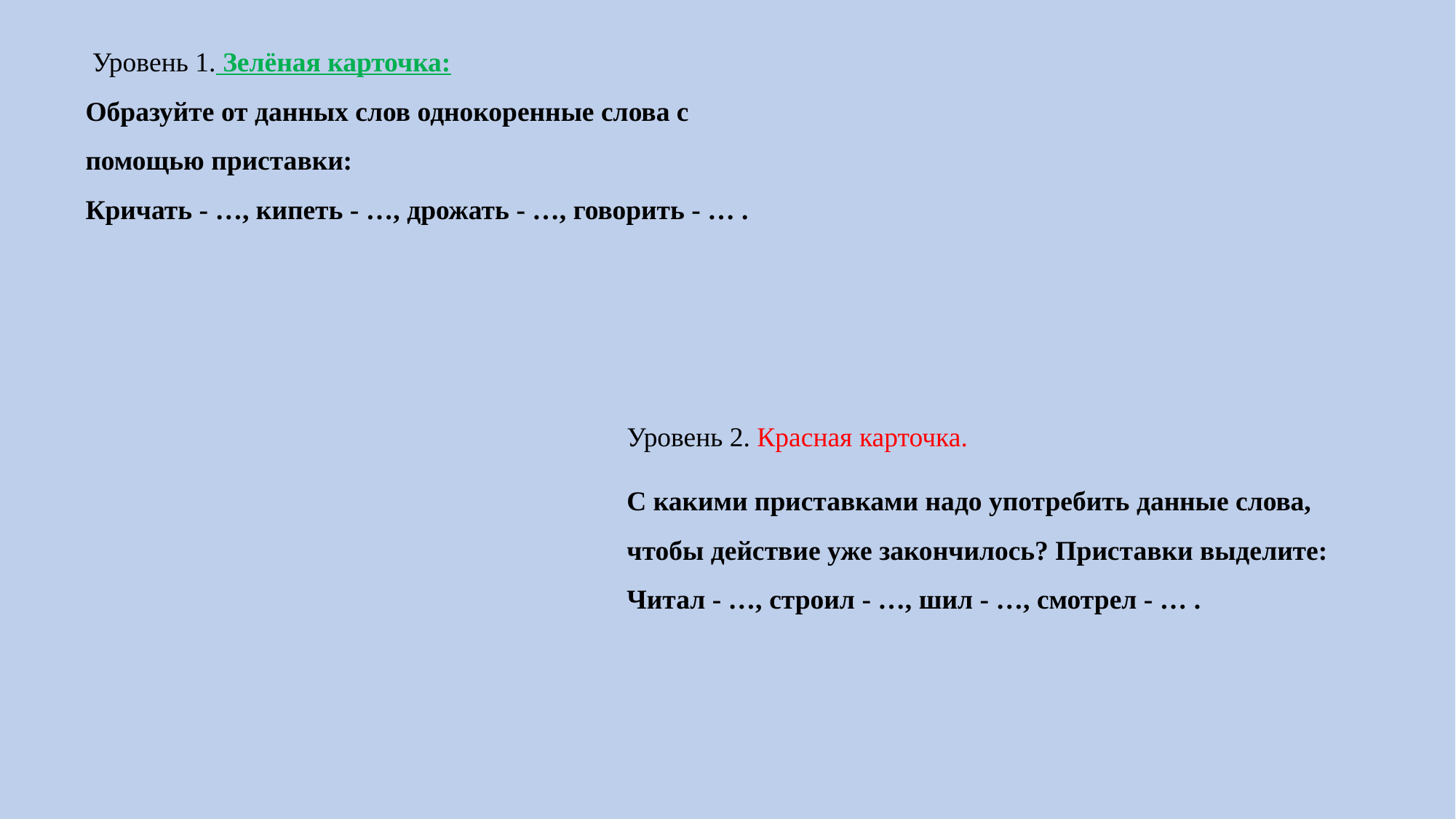

Уровень 1. Зелёная карточка:
Образуйте от данных слов однокоренные слова с помощью приставки:
Кричать - …, кипеть - …, дрожать - …, говорить - … .
Уровень 2. Красная карточка.
С какими приставками надо употребить данные слова, чтобы действие уже закончилось? Приставки выделите:
Читал - …, строил - …, шил - …, смотрел - … .